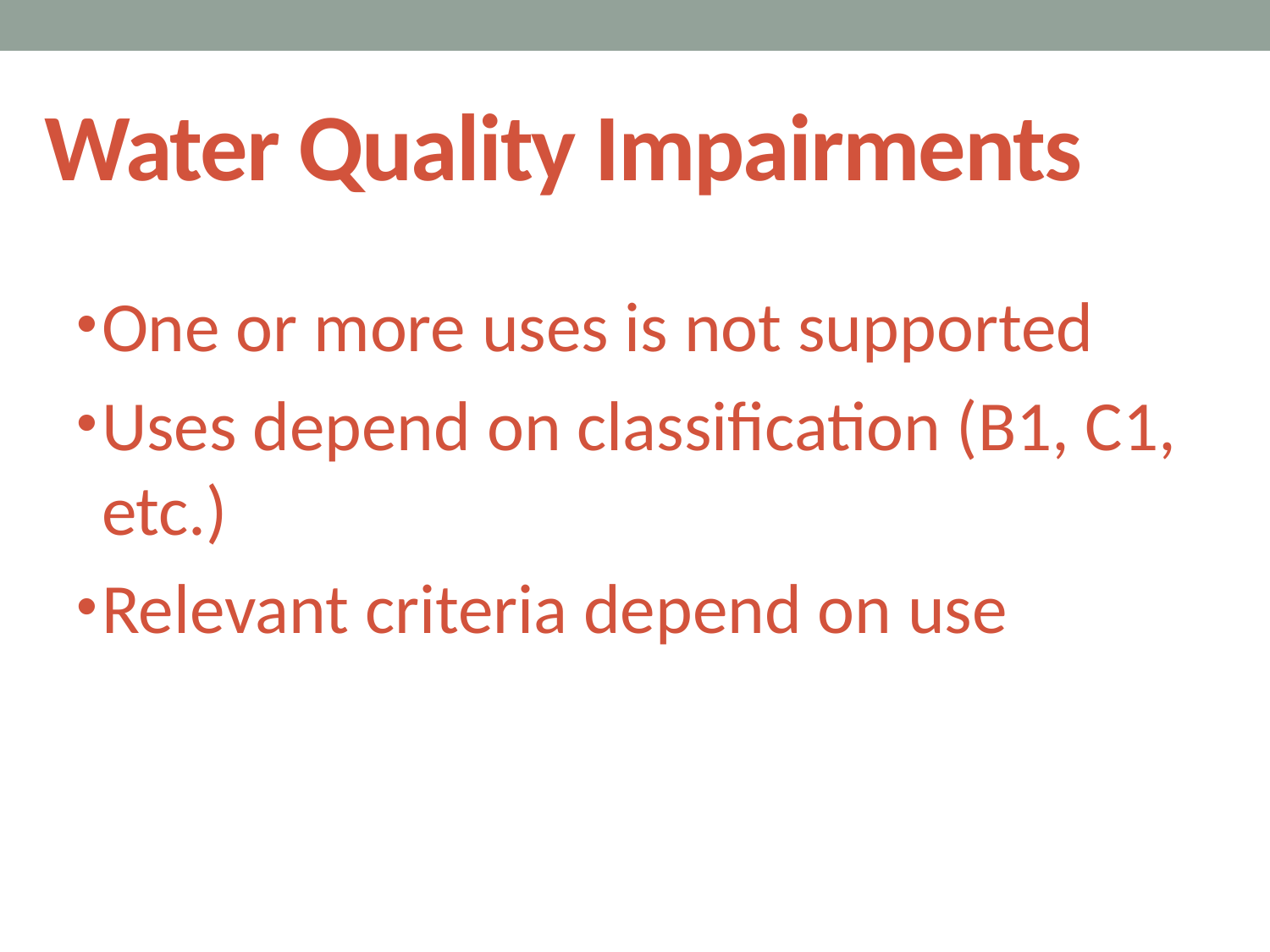

# Water Quality Impairments
One or more uses is not supported
Uses depend on classification (B1, C1, etc.)
Relevant criteria depend on use